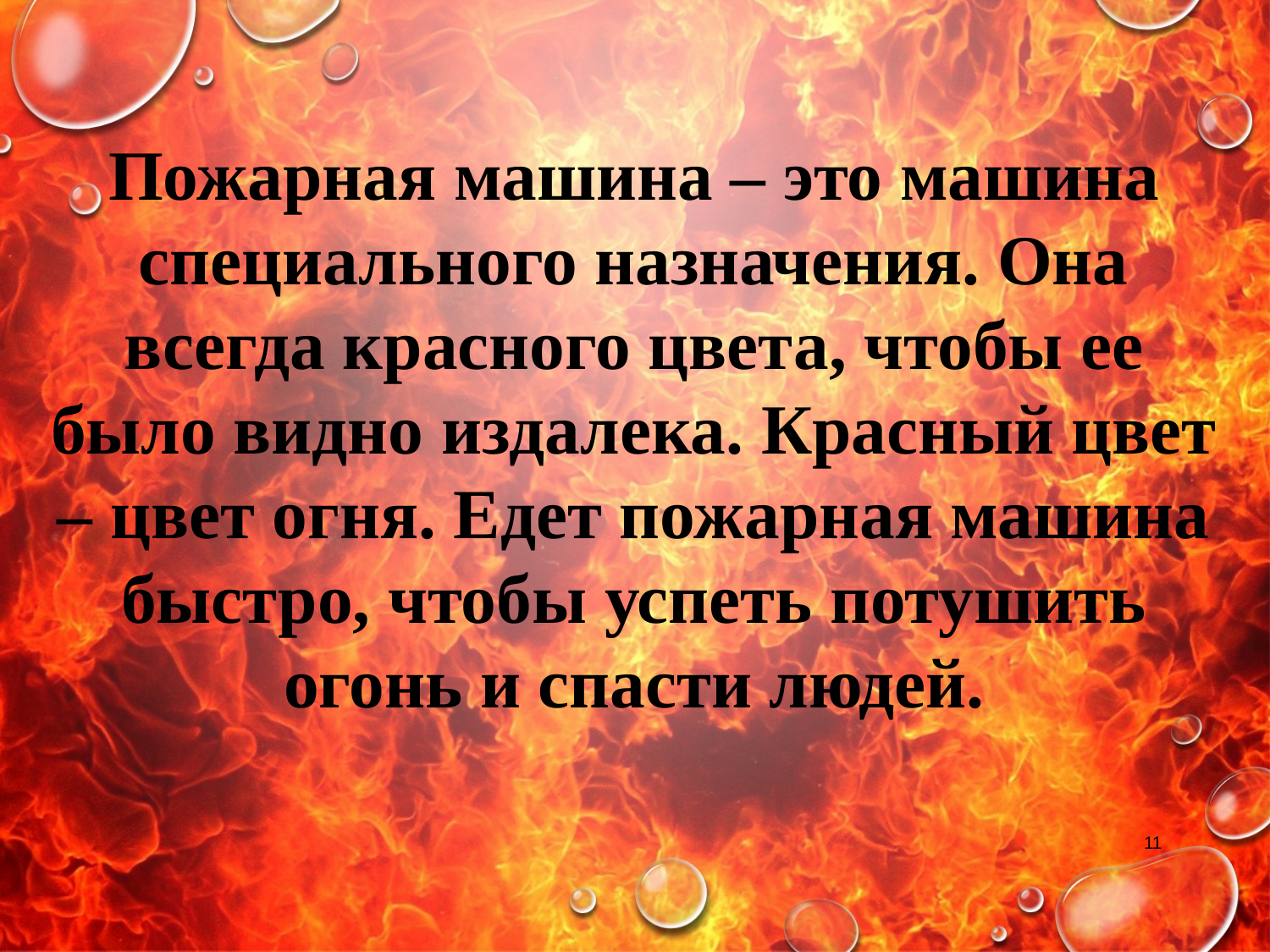

Пожарная машина – это машина специального назначения. Она всегда красного цвета, чтобы ее было видно издалека. Красный цвет – цвет огня. Едет пожарная машина быстро, чтобы успеть потушить огонь и спасти людей.
11